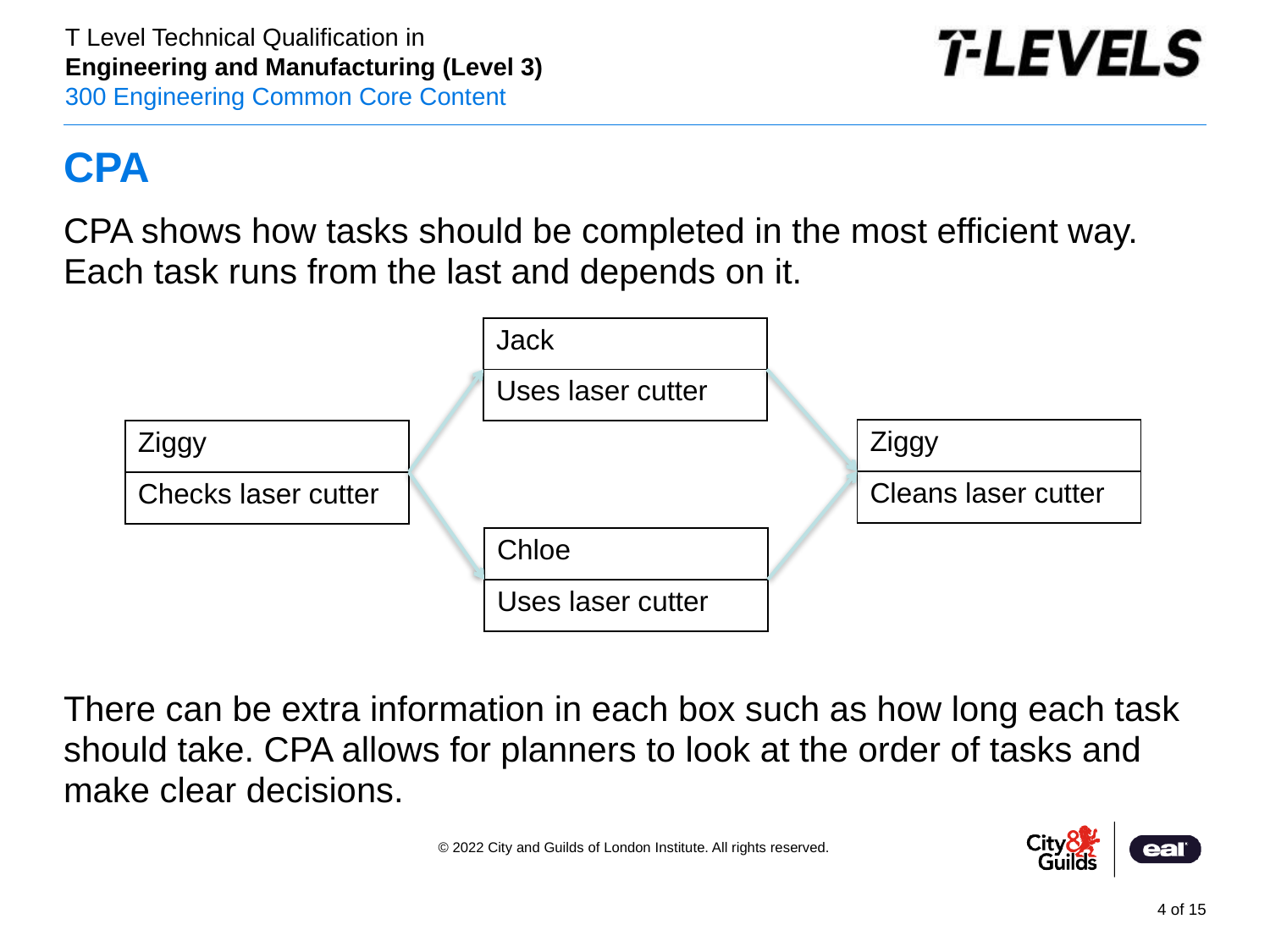

# CPA
CPA shows how tasks should be completed in the most efficient way. Each task runs from the last and depends on it.

There can be extra information in each box such as how long each task should take. CPA allows for planners to look at the order of tasks and make clear decisions.
| Jack |
| --- |
| Uses laser cutter |
| Ziggy |
| --- |
| Cleans laser cutter |
| Ziggy |
| --- |
| Checks laser cutter |
| Chloe |
| --- |
| Uses laser cutter |